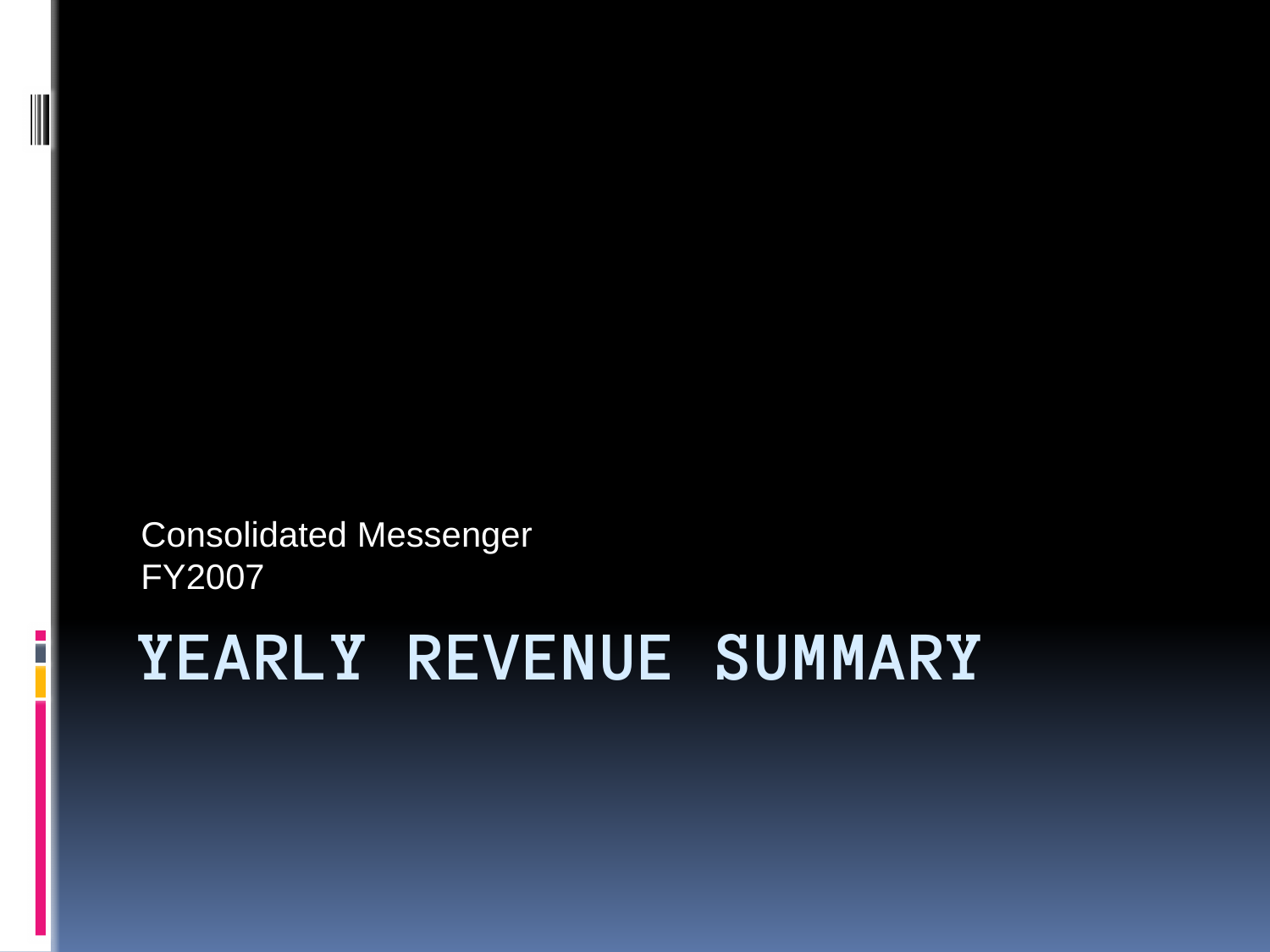

Consolidated Messenger
FY2007
# Yearly Revenue Summary